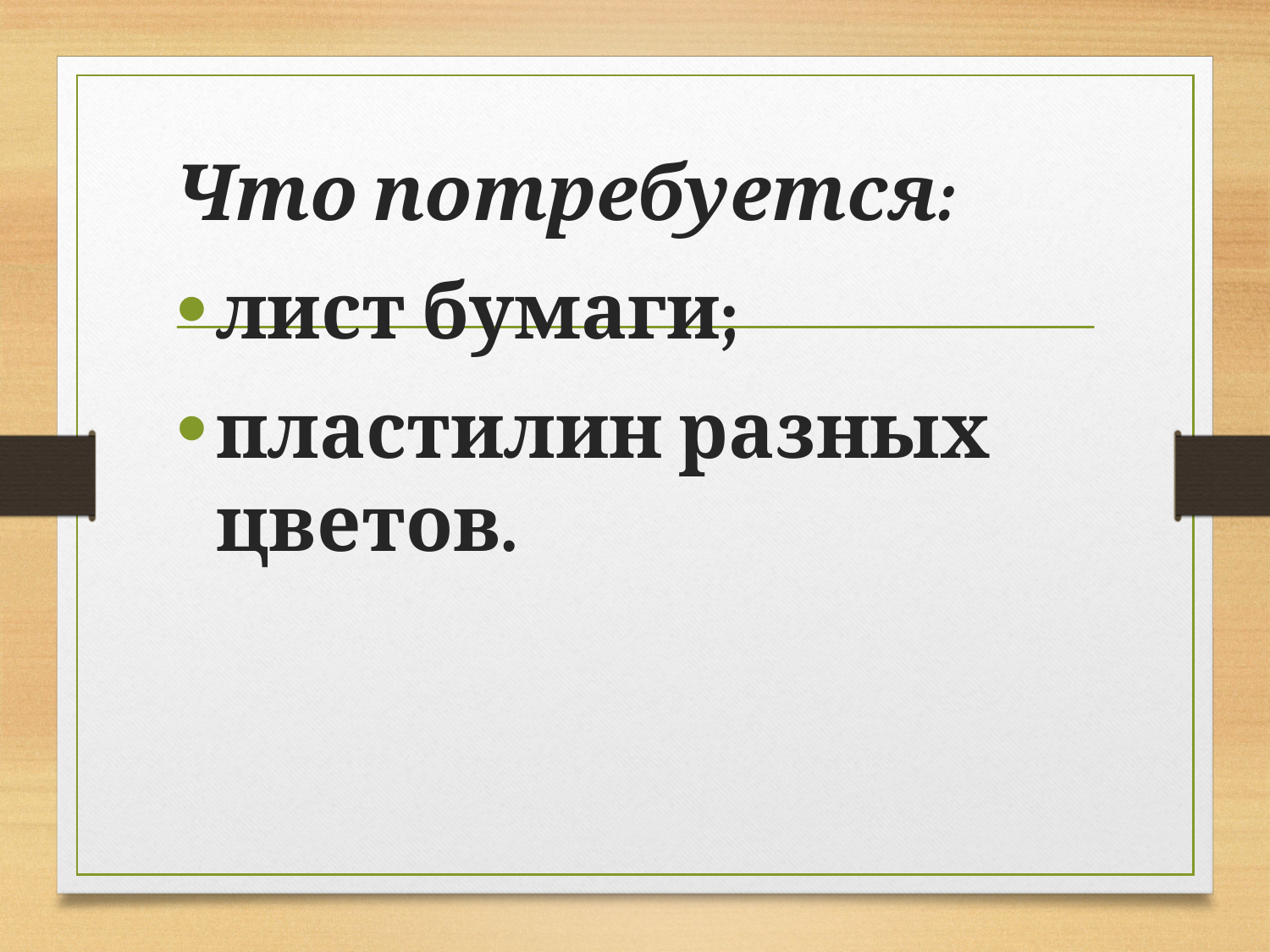

Что потребуется:
лист бумаги;
пластилин разных цветов.